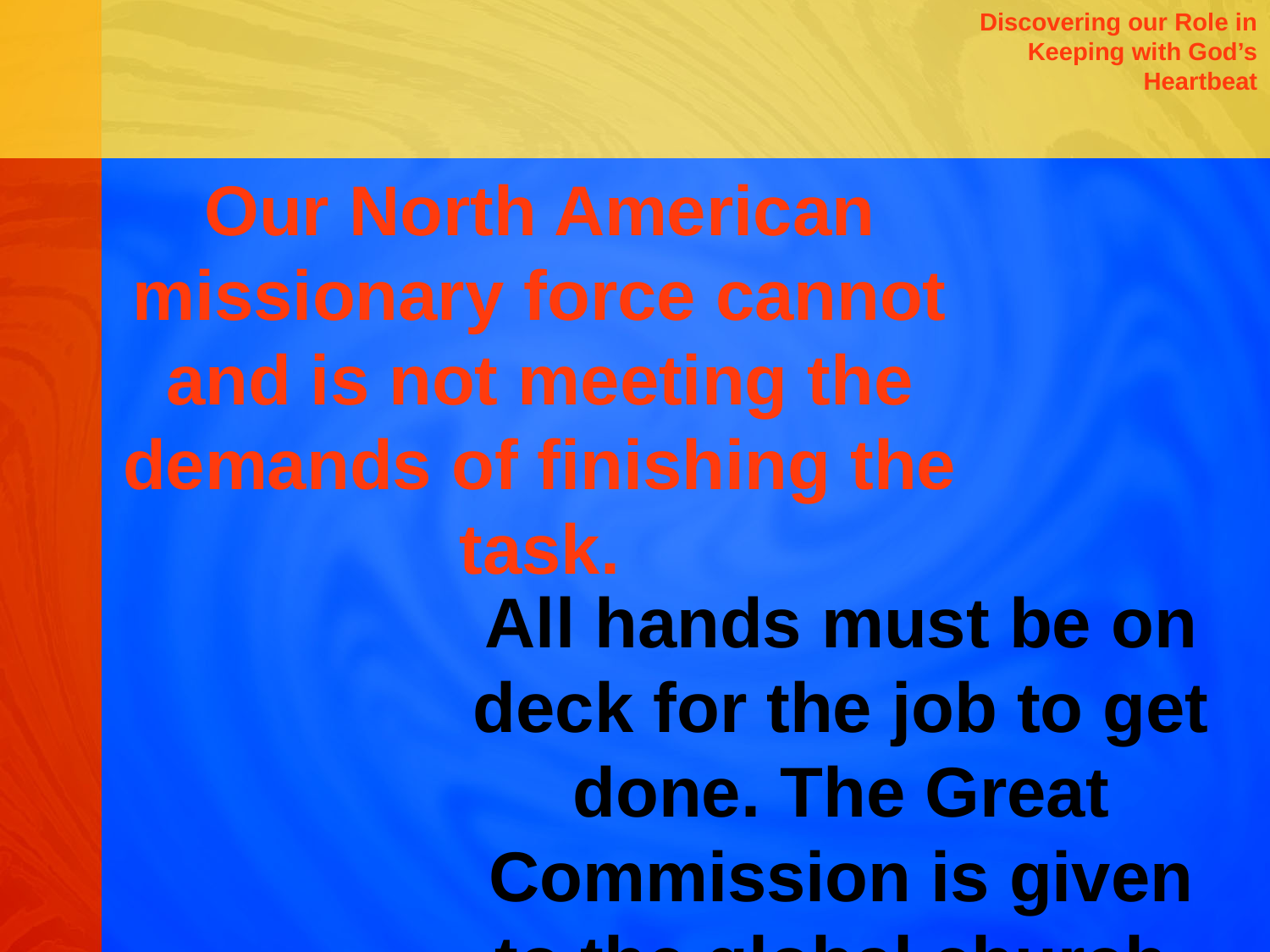

Discovering our Role in Keeping with God’s Heartbeat
Our North American missionary force cannot and is not meeting the demands of finishing the task.
All hands must be on deck for the job to get done. The Great Commission is given to the global church.